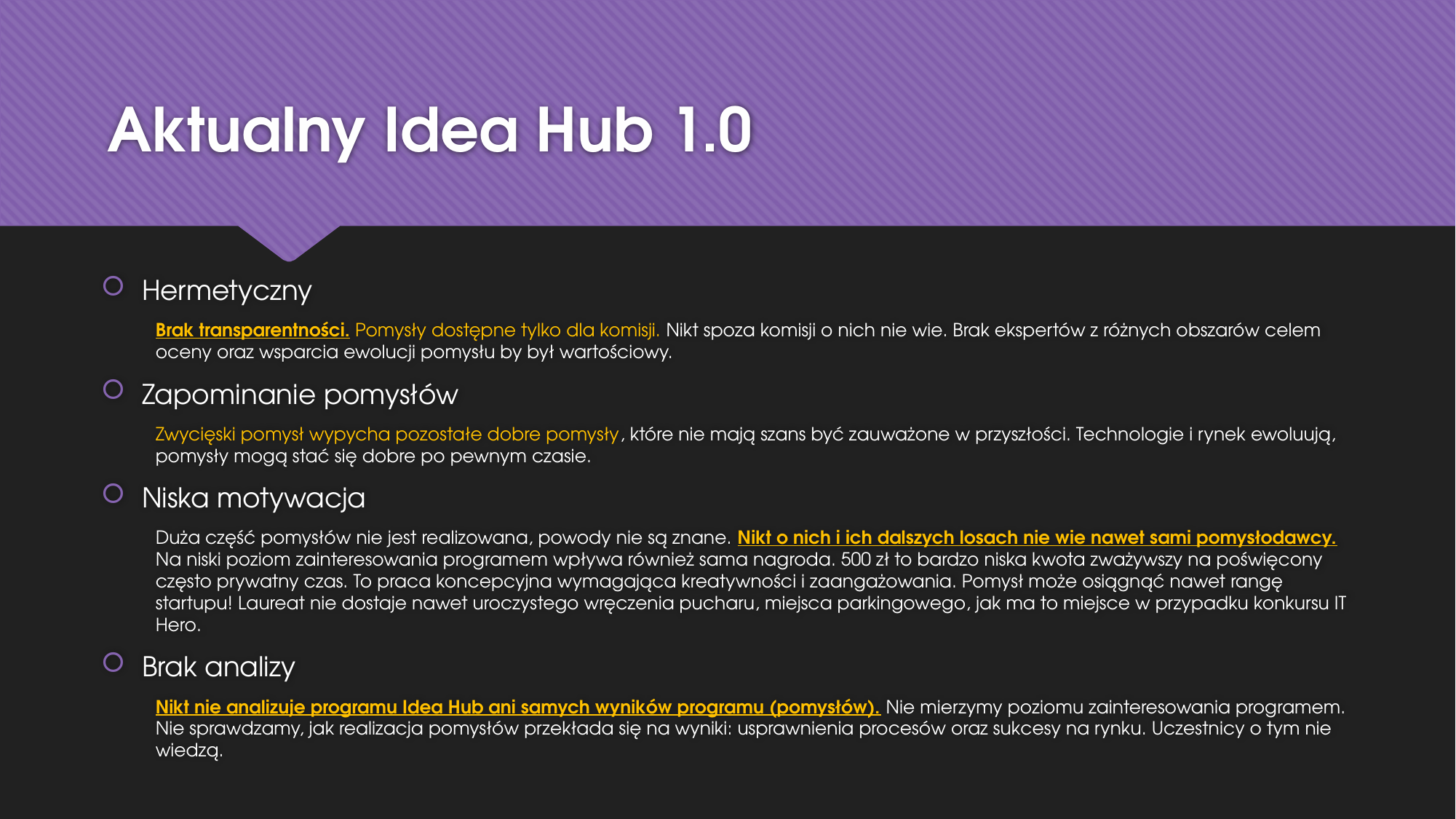

# Aktualny Idea Hub 1.0
Hermetyczny
Brak transparentności. Pomysły dostępne tylko dla komisji. Nikt spoza komisji o nich nie wie. Brak ekspertów z różnych obszarów celem oceny oraz wsparcia ewolucji pomysłu by był wartościowy.
Zapominanie pomysłów
Zwycięski pomysł wypycha pozostałe dobre pomysły, które nie mają szans być zauważone w przyszłości. Technologie i rynek ewoluują, pomysły mogą stać się dobre po pewnym czasie.
Niska motywacja
Duża część pomysłów nie jest realizowana, powody nie są znane. Nikt o nich i ich dalszych losach nie wie nawet sami pomysłodawcy. Na niski poziom zainteresowania programem wpływa również sama nagroda. 500 zł to bardzo niska kwota zważywszy na poświęcony często prywatny czas. To praca koncepcyjna wymagająca kreatywności i zaangażowania. Pomysł może osiągnąć nawet rangę startupu! Laureat nie dostaje nawet uroczystego wręczenia pucharu, miejsca parkingowego, jak ma to miejsce w przypadku konkursu IT Hero.
Brak analizy
Nikt nie analizuje programu Idea Hub ani samych wyników programu (pomysłów). Nie mierzymy poziomu zainteresowania programem. Nie sprawdzamy, jak realizacja pomysłów przekłada się na wyniki: usprawnienia procesów oraz sukcesy na rynku. Uczestnicy o tym nie wiedzą.